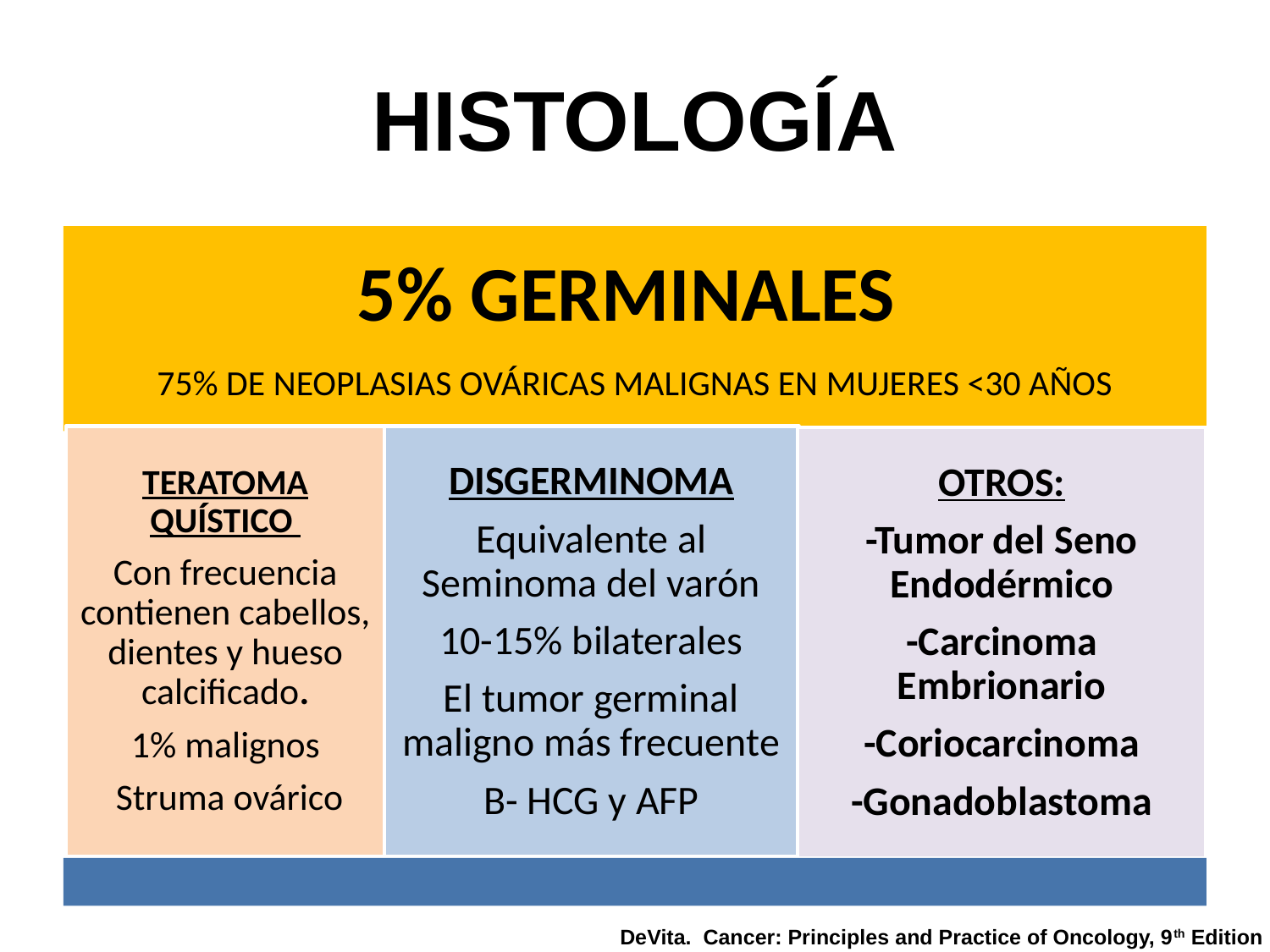

# HISTOLOGÍA
5% GERMINALES
75% DE NEOPLASIAS OVÁRICAS MALIGNAS EN MUJERES <30 AÑOS
TERATOMA QUÍSTICO
Con frecuencia contienen cabellos, dientes y hueso calcificado.
1% malignos
 Struma ovárico
DISGERMINOMA
Equivalente al Seminoma del varón
10-15% bilaterales
El tumor germinal maligno más frecuente
B- HCG y AFP
OTROS:
-Tumor del Seno Endodérmico
-Carcinoma Embrionario
-Coriocarcinoma
-Gonadoblastoma
DeVita.  Cancer: Principles and Practice of Oncology, 9th Edition